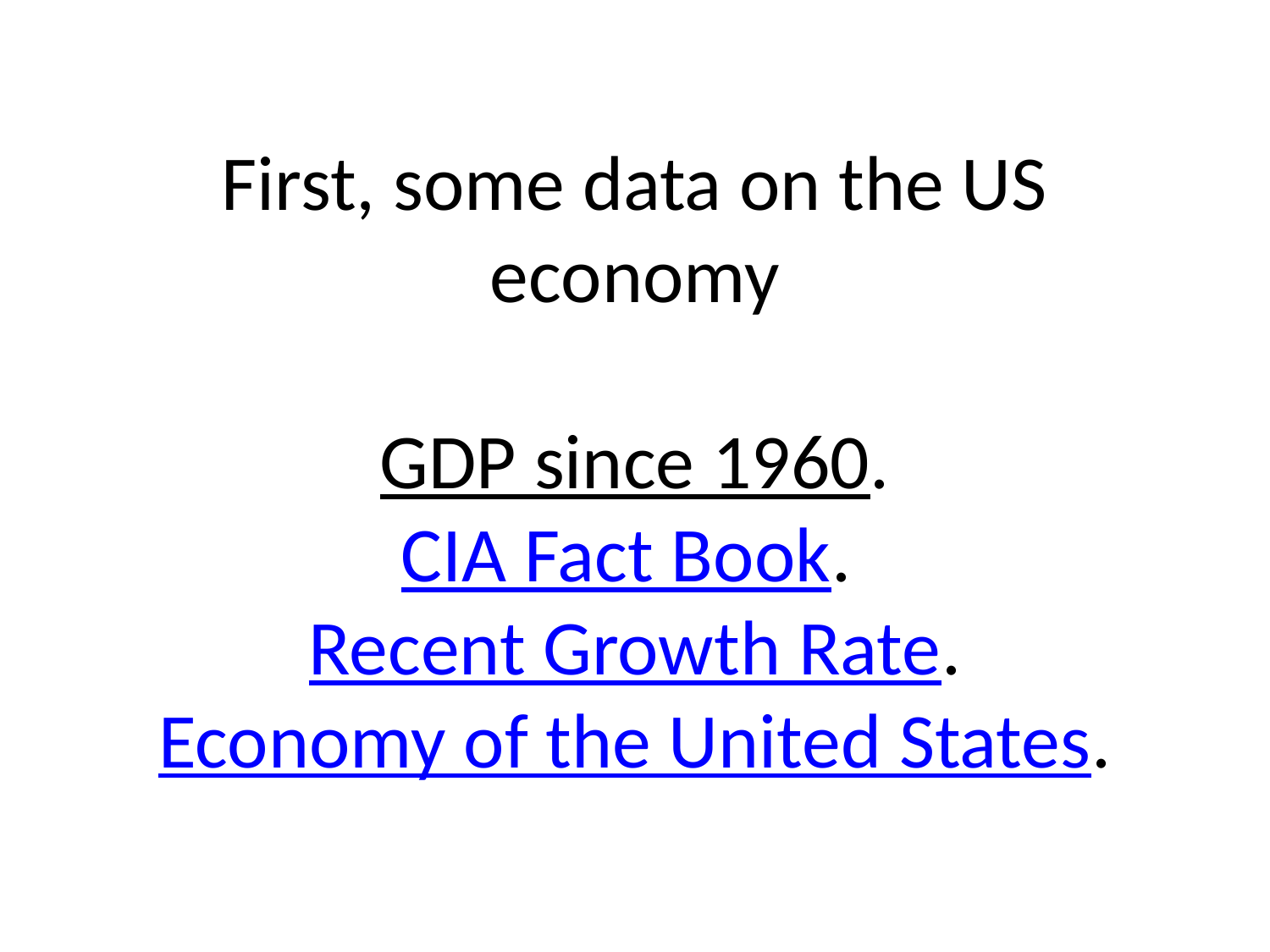

# First, some data on the US economy GDP since 1960. CIA Fact Book. Recent Growth Rate. Economy of the United States.